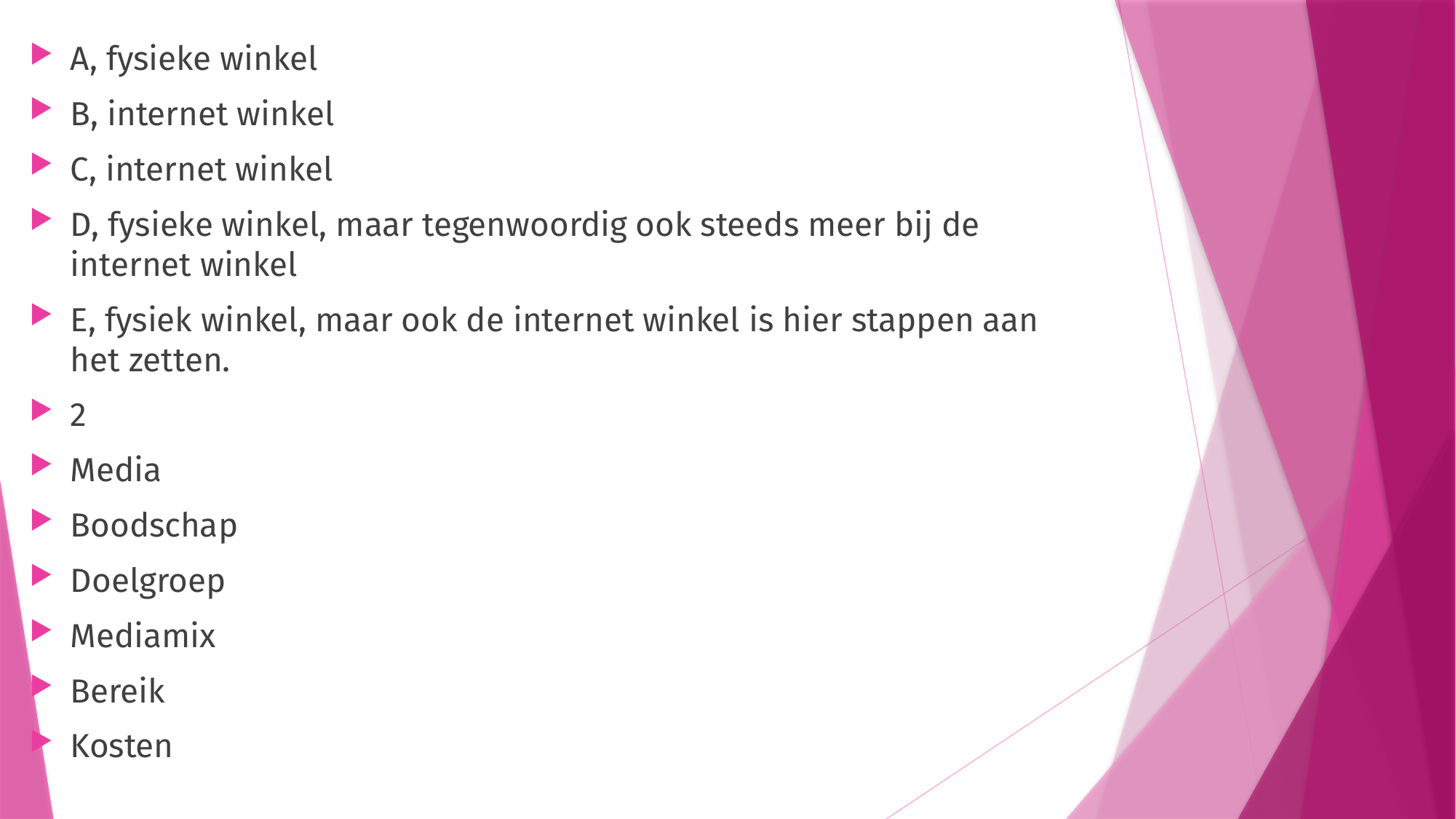

A, fysieke winkel
B, internet winkel
C, internet winkel
D, fysieke winkel, maar tegenwoordig ook steeds meer bij de internet winkel
E, fysiek winkel, maar ook de internet winkel is hier stappen aan het zetten.
2
Media
Boodschap
Doelgroep
Mediamix
Bereik
Kosten